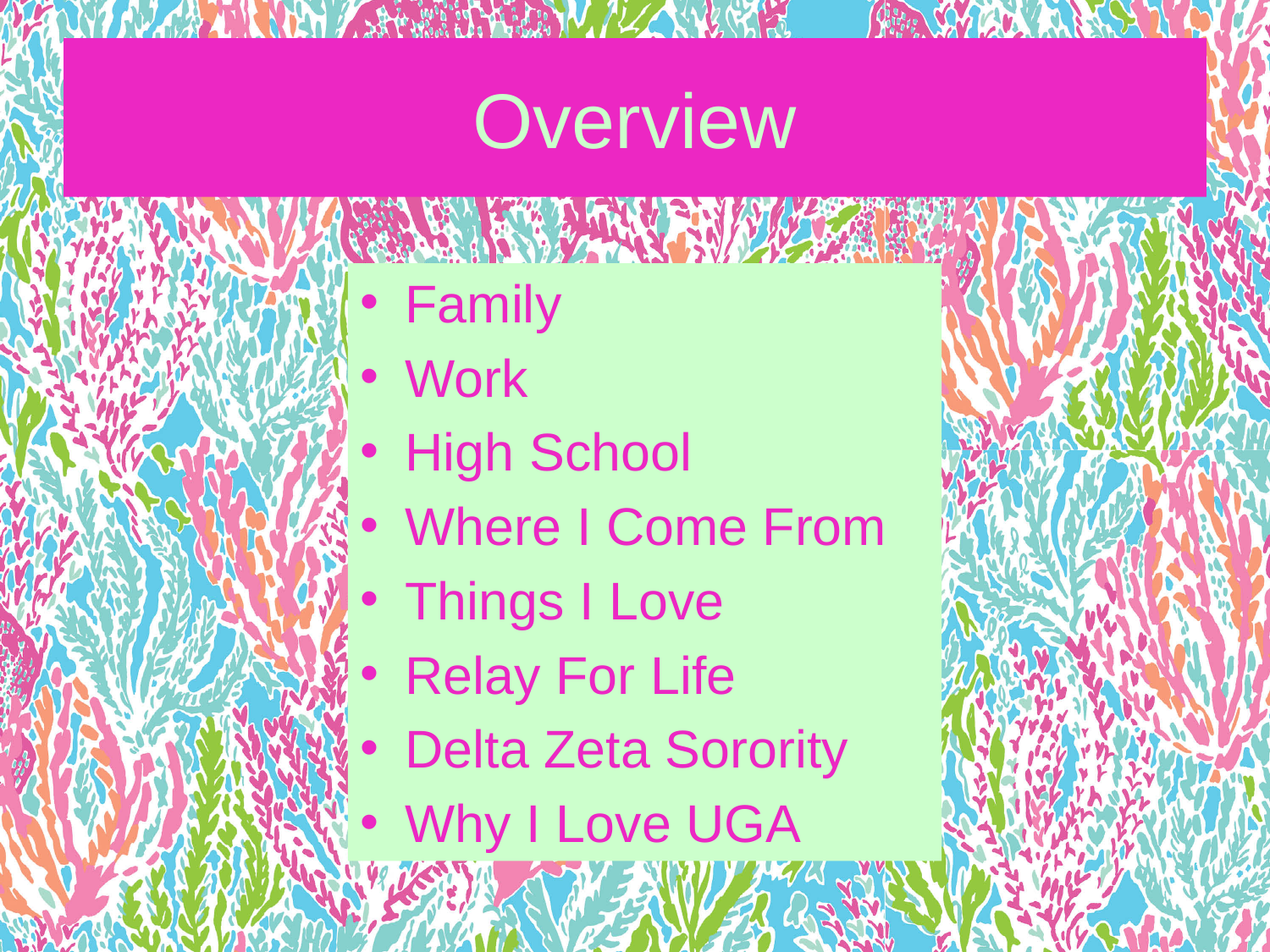

# Overview
Family
Work
High School
Where I Come From
Things I Love
Relay For Life
Delta Zeta Sorority
Why I Love UGA